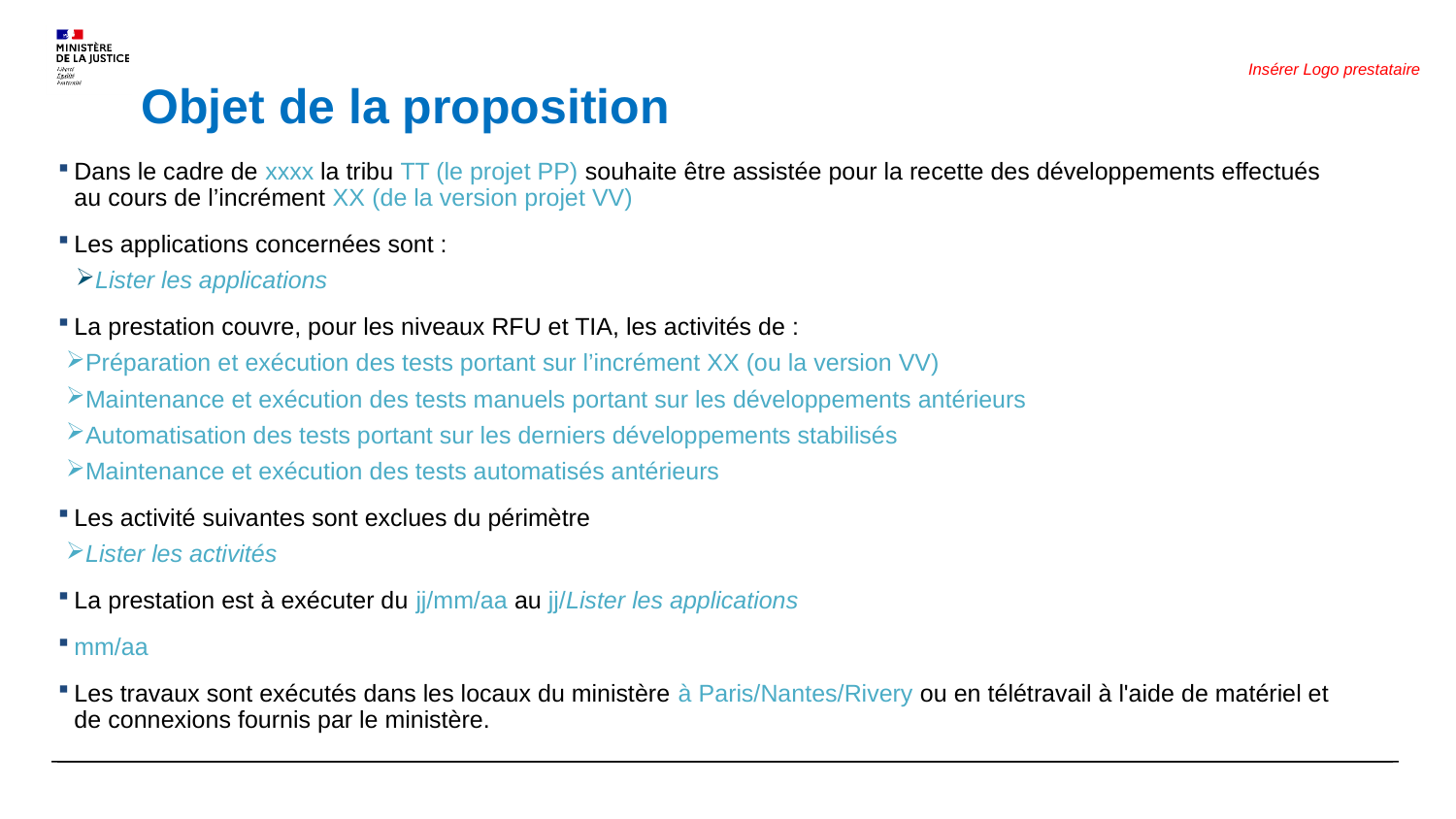

# Objet de la proposition
Dans le cadre de xxxx la tribu TT (le projet PP) souhaite être assistée pour la recette des développements effectués au cours de l’incrément XX (de la version projet VV)
Les applications concernées sont :
Lister les applications
La prestation couvre, pour les niveaux RFU et TIA, les activités de :
Préparation et exécution des tests portant sur l’incrément XX (ou la version VV)
Maintenance et exécution des tests manuels portant sur les développements antérieurs
Automatisation des tests portant sur les derniers développements stabilisés
Maintenance et exécution des tests automatisés antérieurs
Les activité suivantes sont exclues du périmètre
Lister les activités
La prestation est à exécuter du jj/mm/aa au jj/Lister les applications
mm/aa
Les travaux sont exécutés dans les locaux du ministère à Paris/Nantes/Rivery ou en télétravail à l'aide de matériel et de connexions fournis par le ministère.